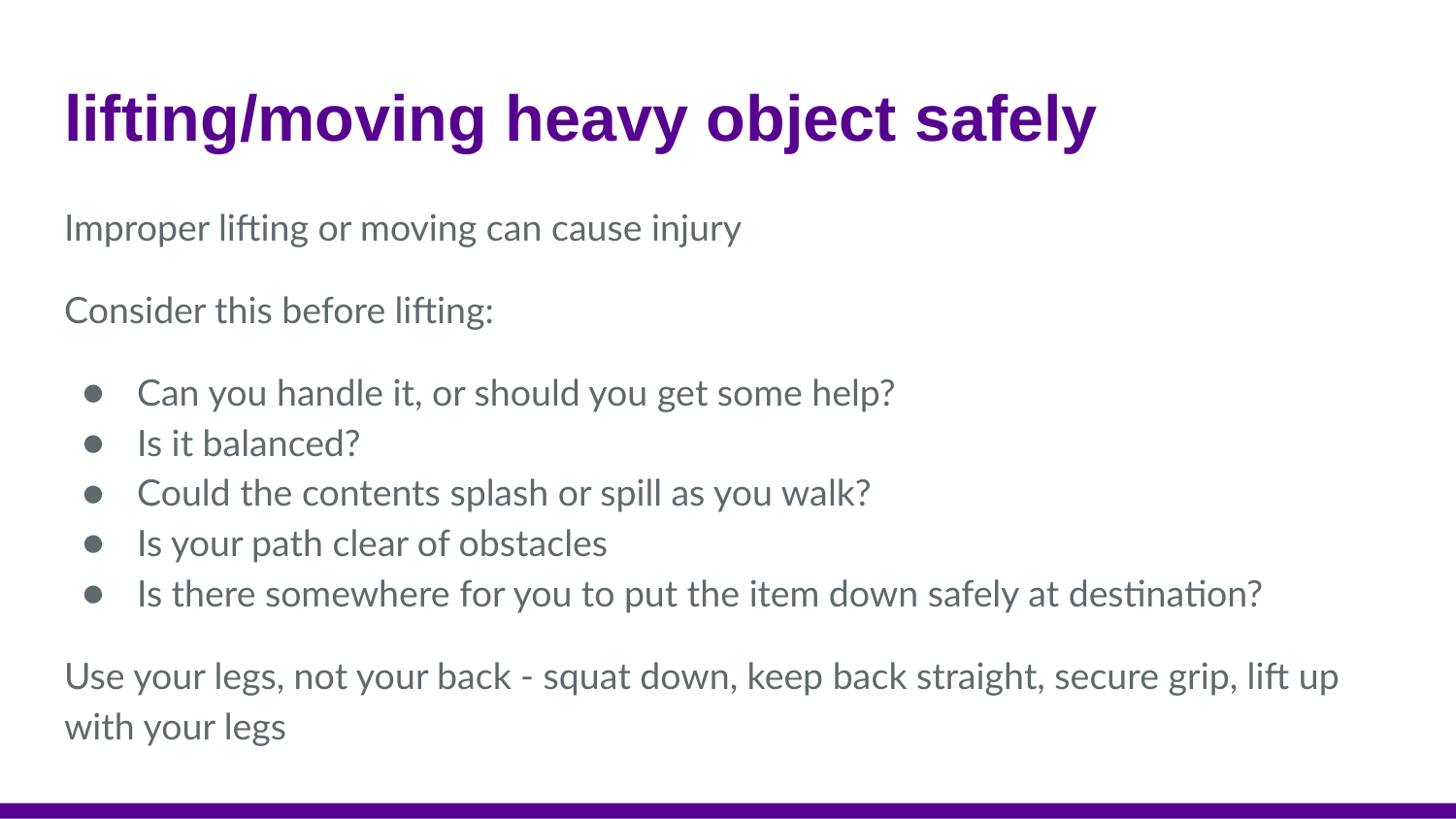

# lifting/moving heavy object safely
Improper lifting or moving can cause injury
Consider this before lifting:
Can you handle it, or should you get some help?
Is it balanced?
Could the contents splash or spill as you walk?
Is your path clear of obstacles
Is there somewhere for you to put the item down safely at destination?
Use your legs, not your back - squat down, keep back straight, secure grip, lift up with your legs